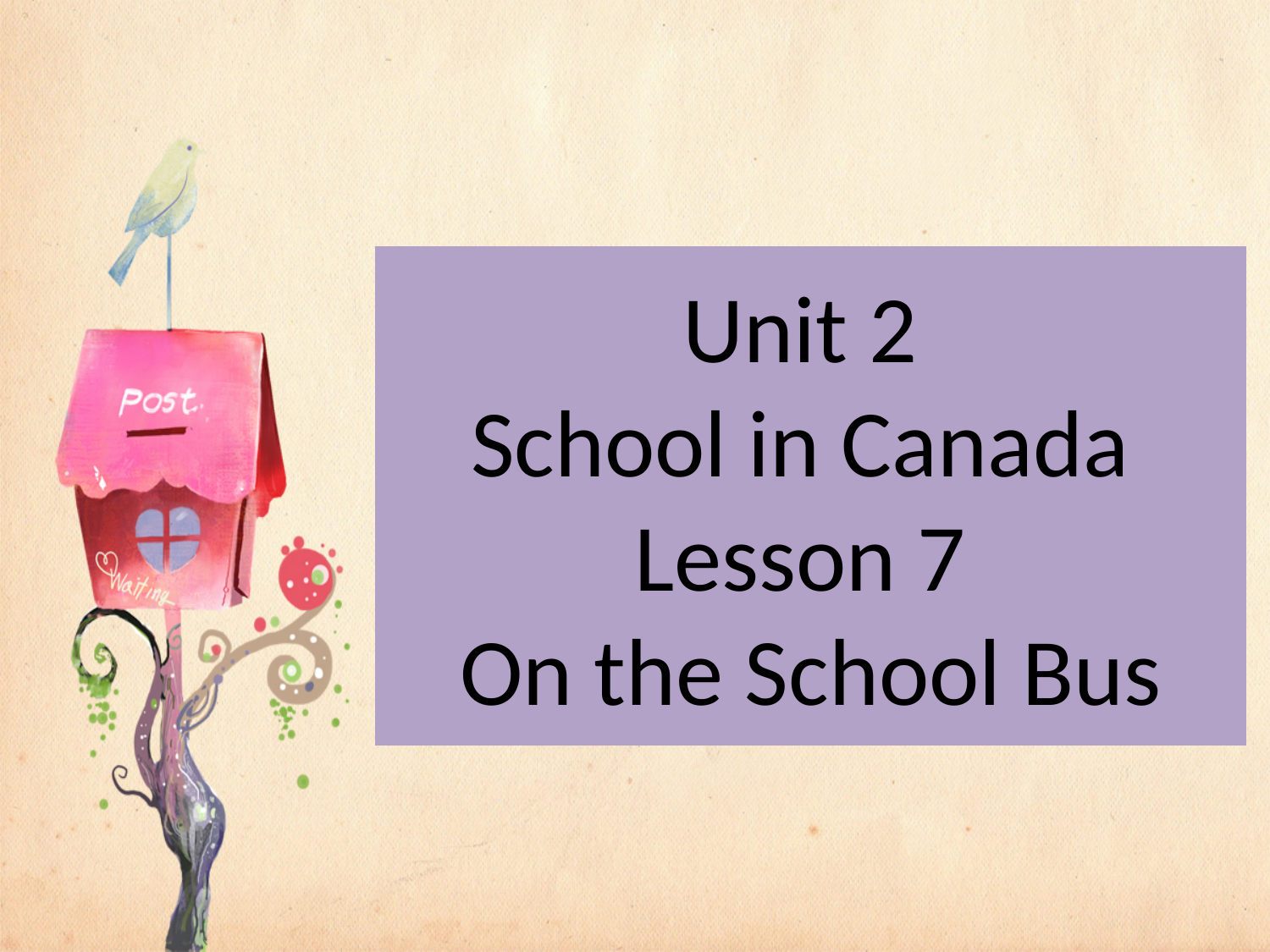

Unit 2
School in Canada
Lesson 7
On the School Bus